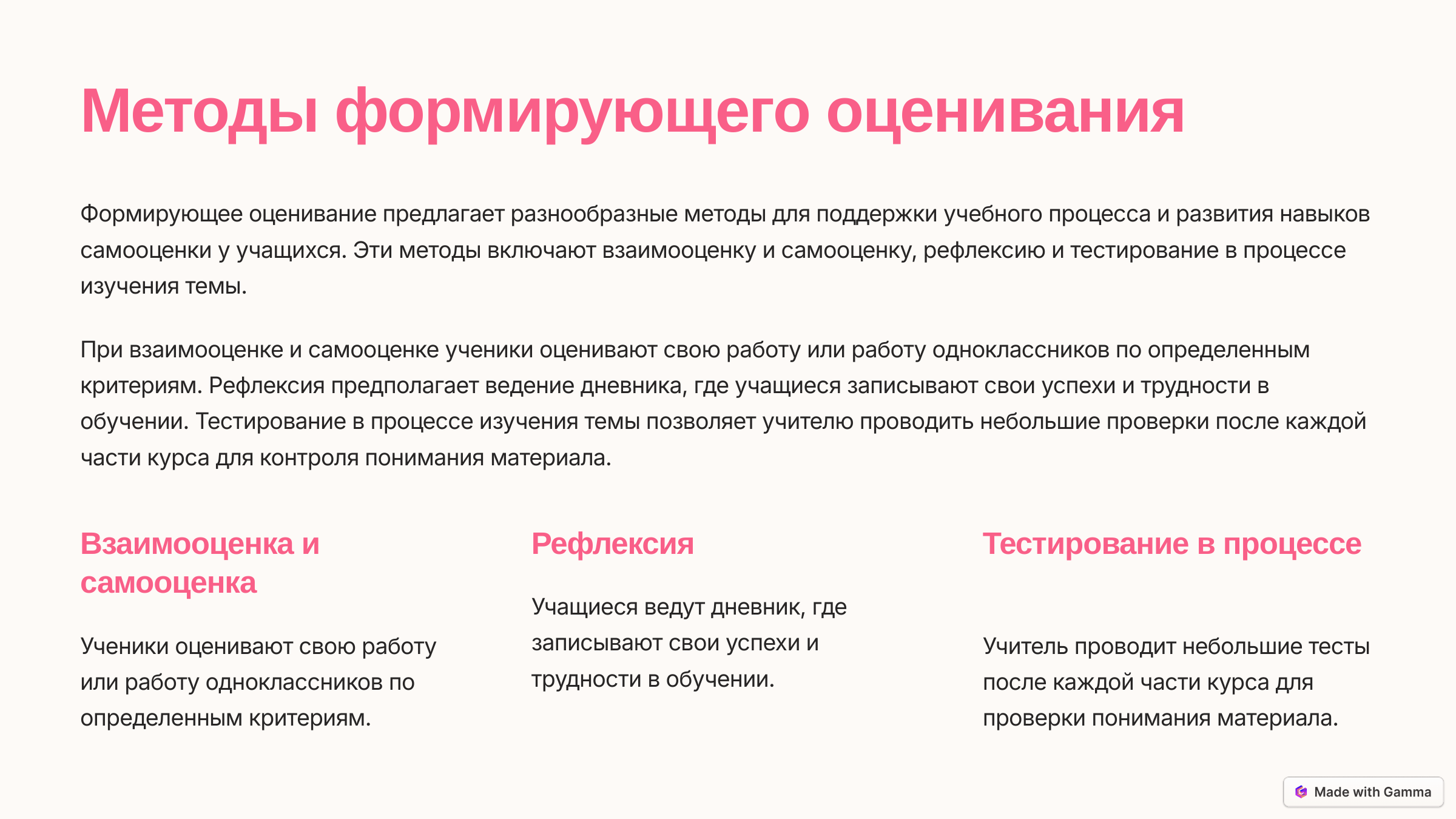

Методы формирующего оценивания
Формирующее оценивание предлагает разнообразные методы для поддержки учебного процесса и развития навыков самооценки у учащихся. Эти методы включают взаимооценку и самооценку, рефлексию и тестирование в процессе изучения темы.
При взаимооценке и самооценке ученики оценивают свою работу или работу одноклассников по определенным критериям. Рефлексия предполагает ведение дневника, где учащиеся записывают свои успехи и трудности в обучении. Тестирование в процессе изучения темы позволяет учителю проводить небольшие проверки после каждой части курса для контроля понимания материала.
Взаимооценка и самооценка
Рефлексия
Тестирование в процессе
Учащиеся ведут дневник, где записывают свои успехи и трудности в обучении.
Ученики оценивают свою работу или работу одноклассников по определенным критериям.
Учитель проводит небольшие тесты после каждой части курса для проверки понимания материала.